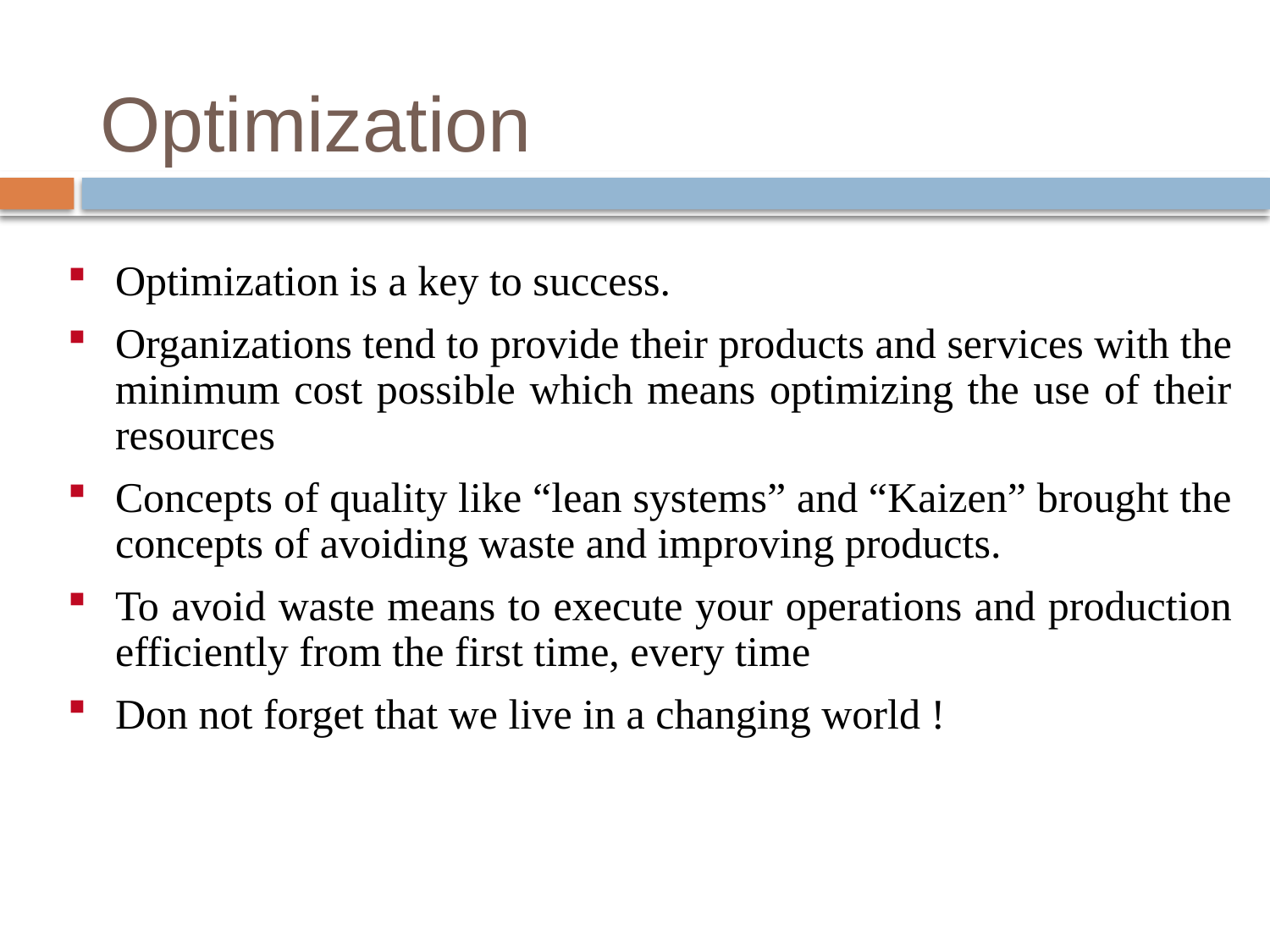

# Optimization
Optimization is a key to success.
Organizations tend to provide their products and services with the minimum cost possible which means optimizing the use of their resources
Concepts of quality like “lean systems” and “Kaizen” brought the concepts of avoiding waste and improving products.
To avoid waste means to execute your operations and production efficiently from the first time, every time
Don not forget that we live in a changing world !